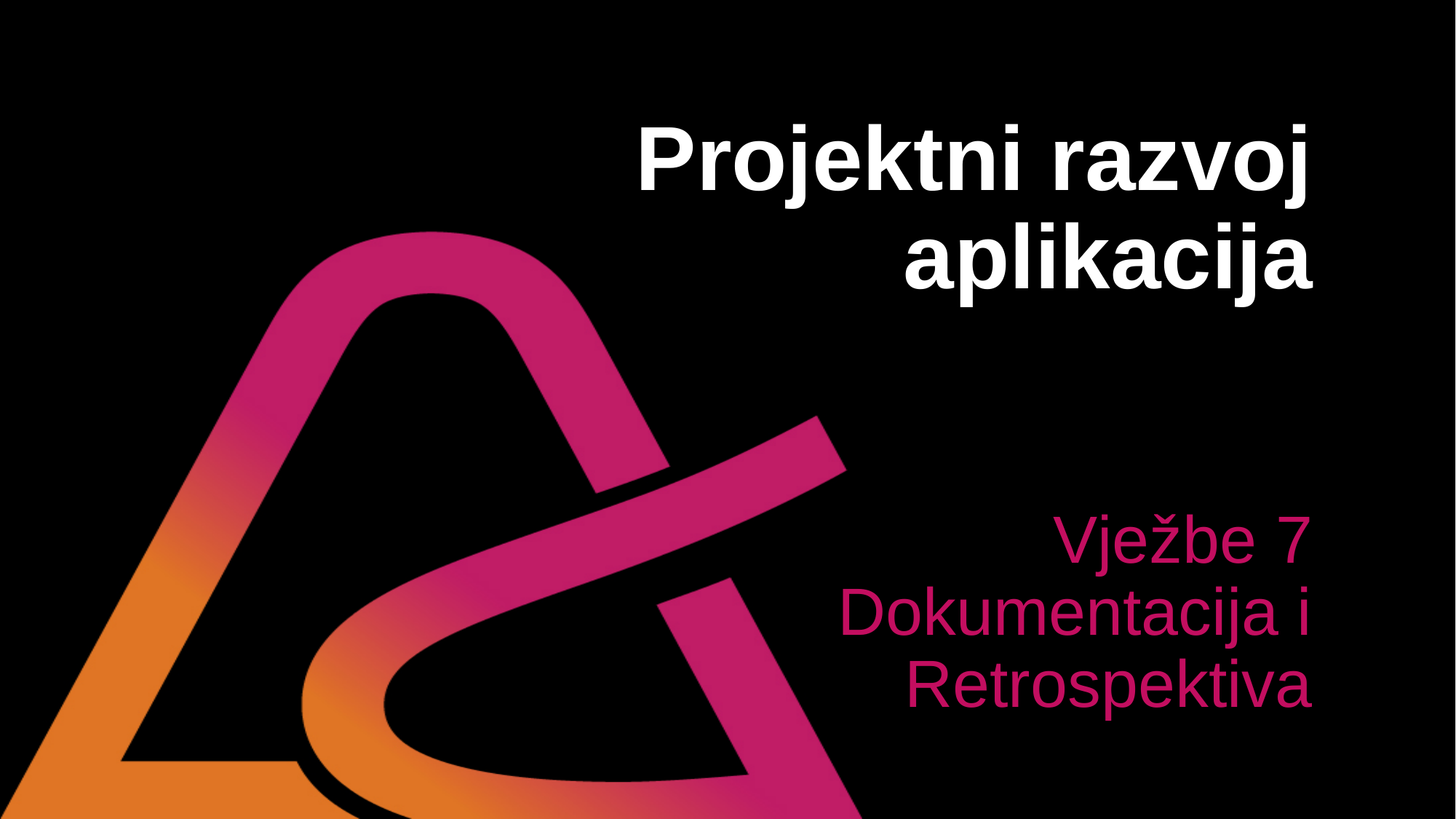

# Projektni razvoj aplikacija Vježbe 7 Dokumentacija i Retrospektiva